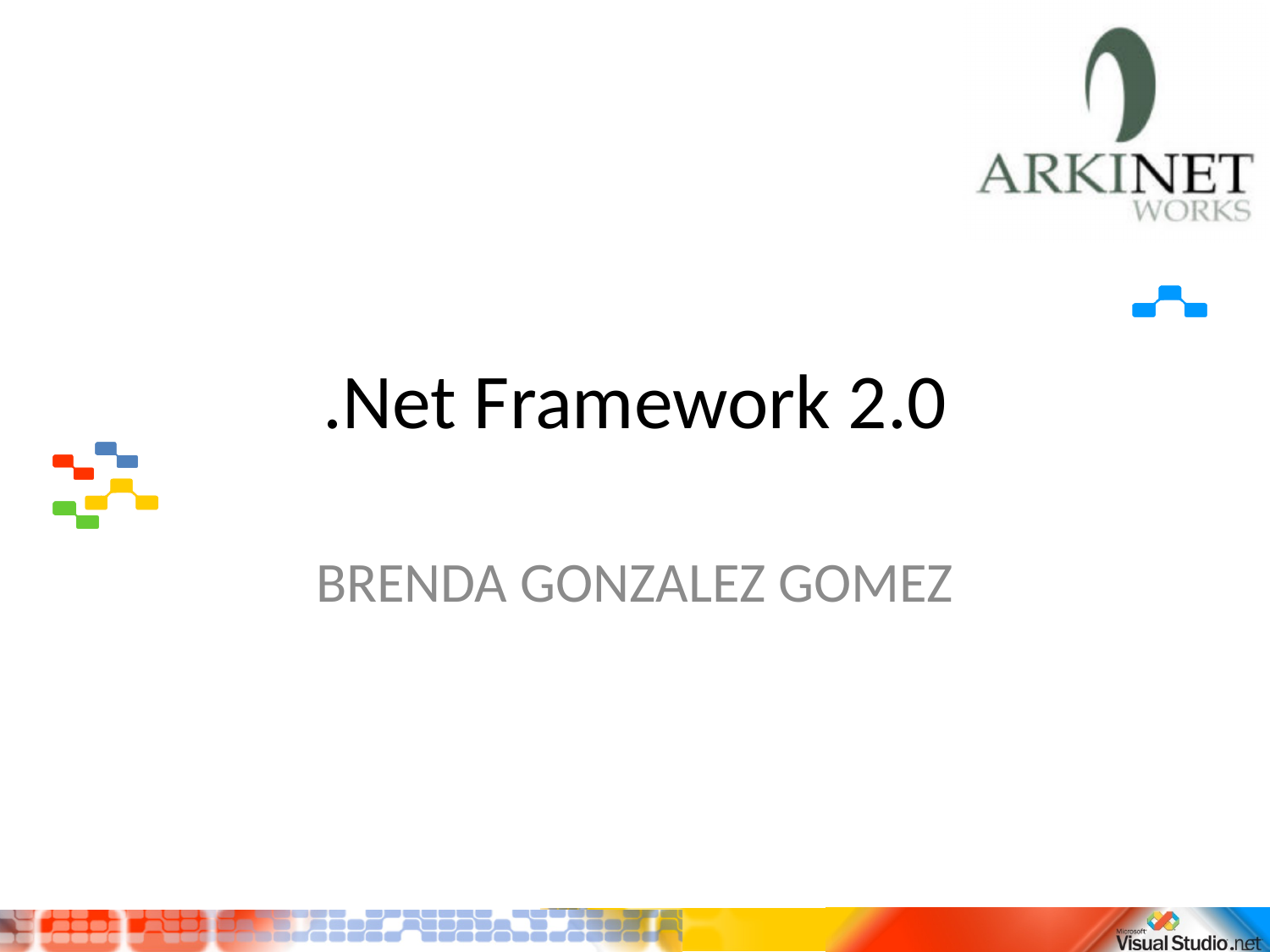

# .Net Framework 2.0
BRENDA GONZALEZ GOMEZ